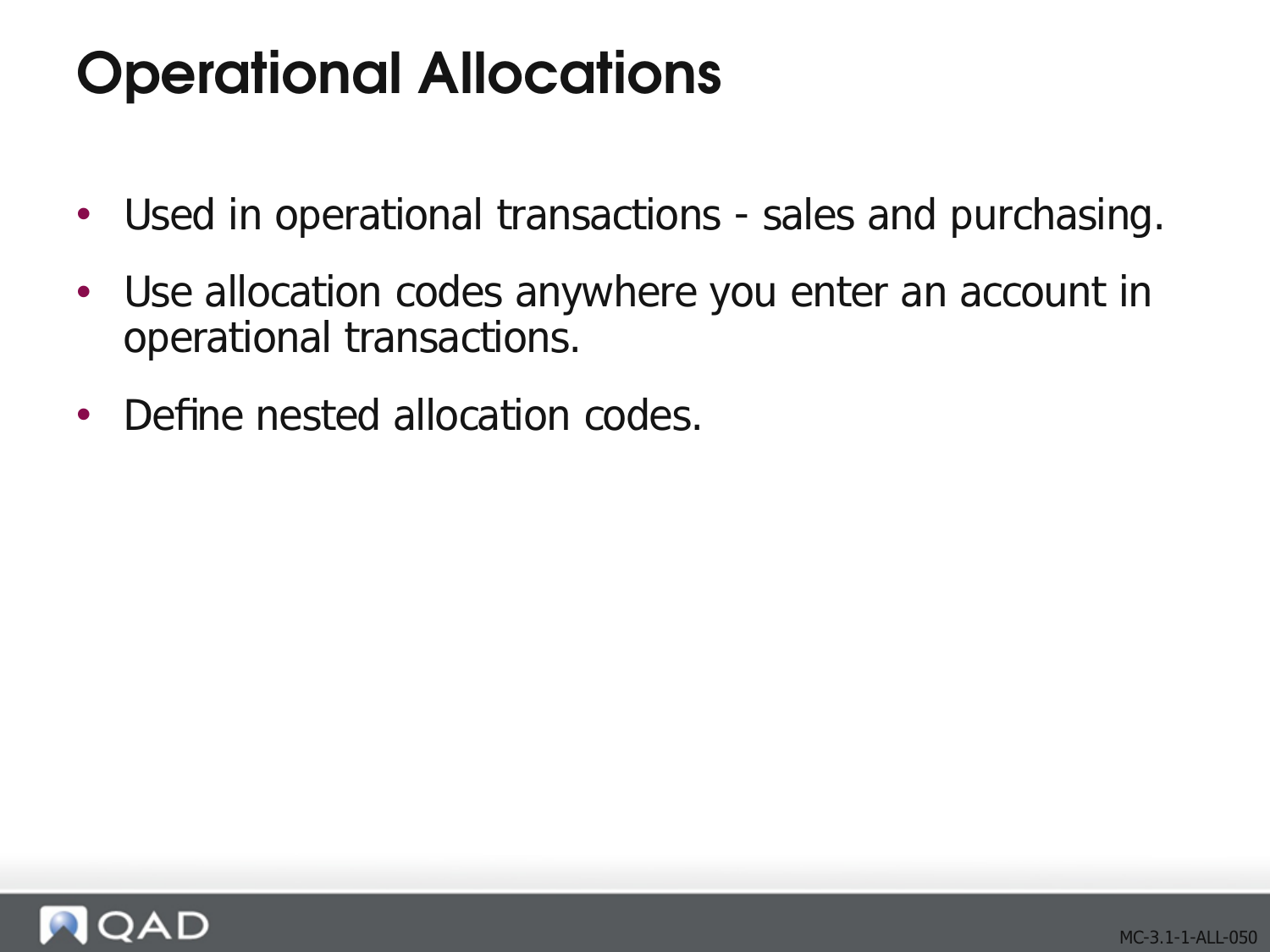

Operational Allocations
Used in operational transactions - sales and purchasing.
Use allocation codes anywhere you enter an account in operational transactions.
Define nested allocation codes.

MC-3.1-1-ALL-050